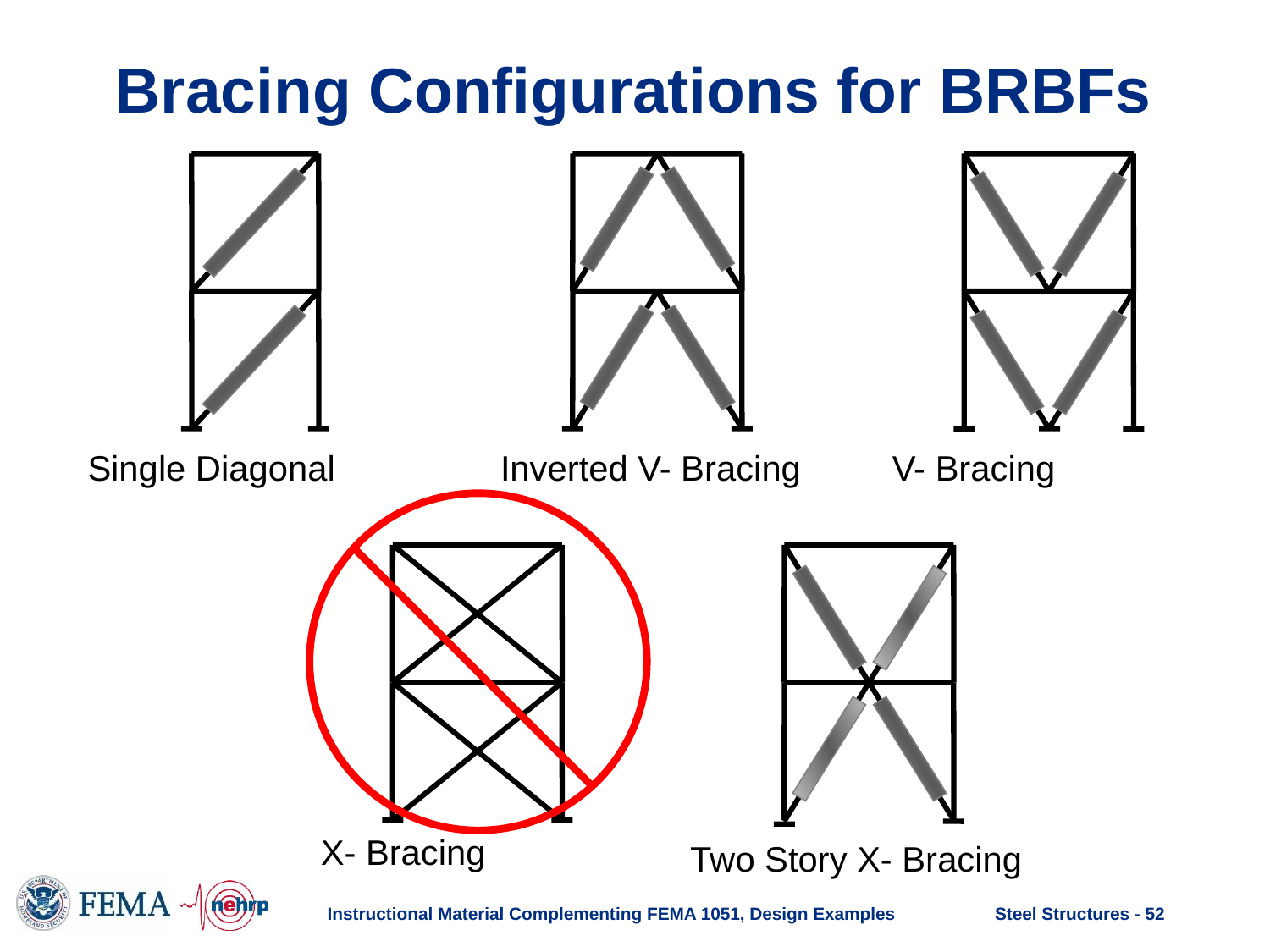

# Bracing Configurations for BRBFs

Single Diagonal
Inverted V- Bracing
V- Bracing

X- Bracing
Two Story X- Bracing
Instructional Material Complementing FEMA 1051, Design Examples
Steel Structures - 52